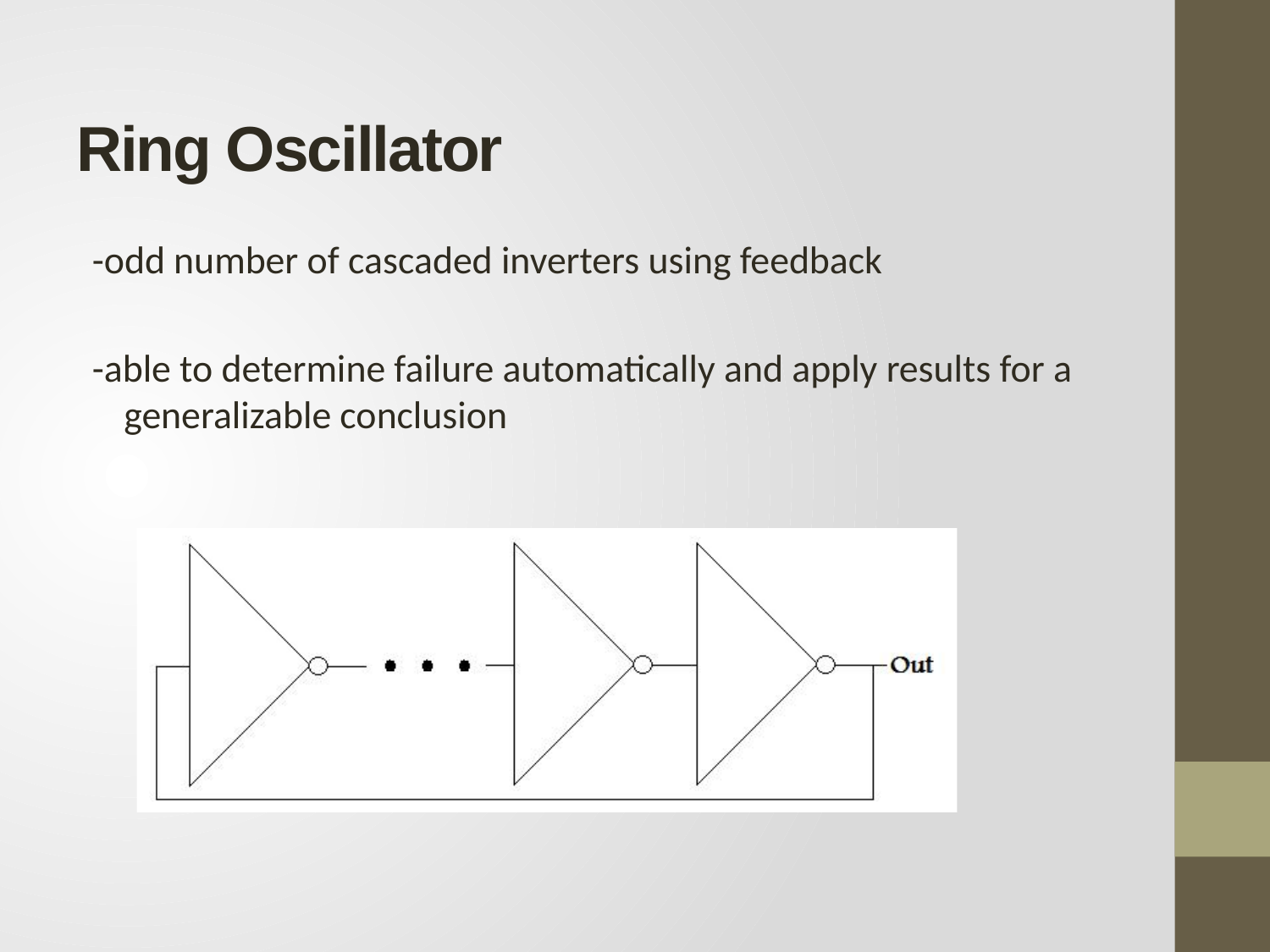

# Ring Oscillator
-odd number of cascaded inverters using feedback

-able to determine failure automatically and apply results for a generalizable conclusion